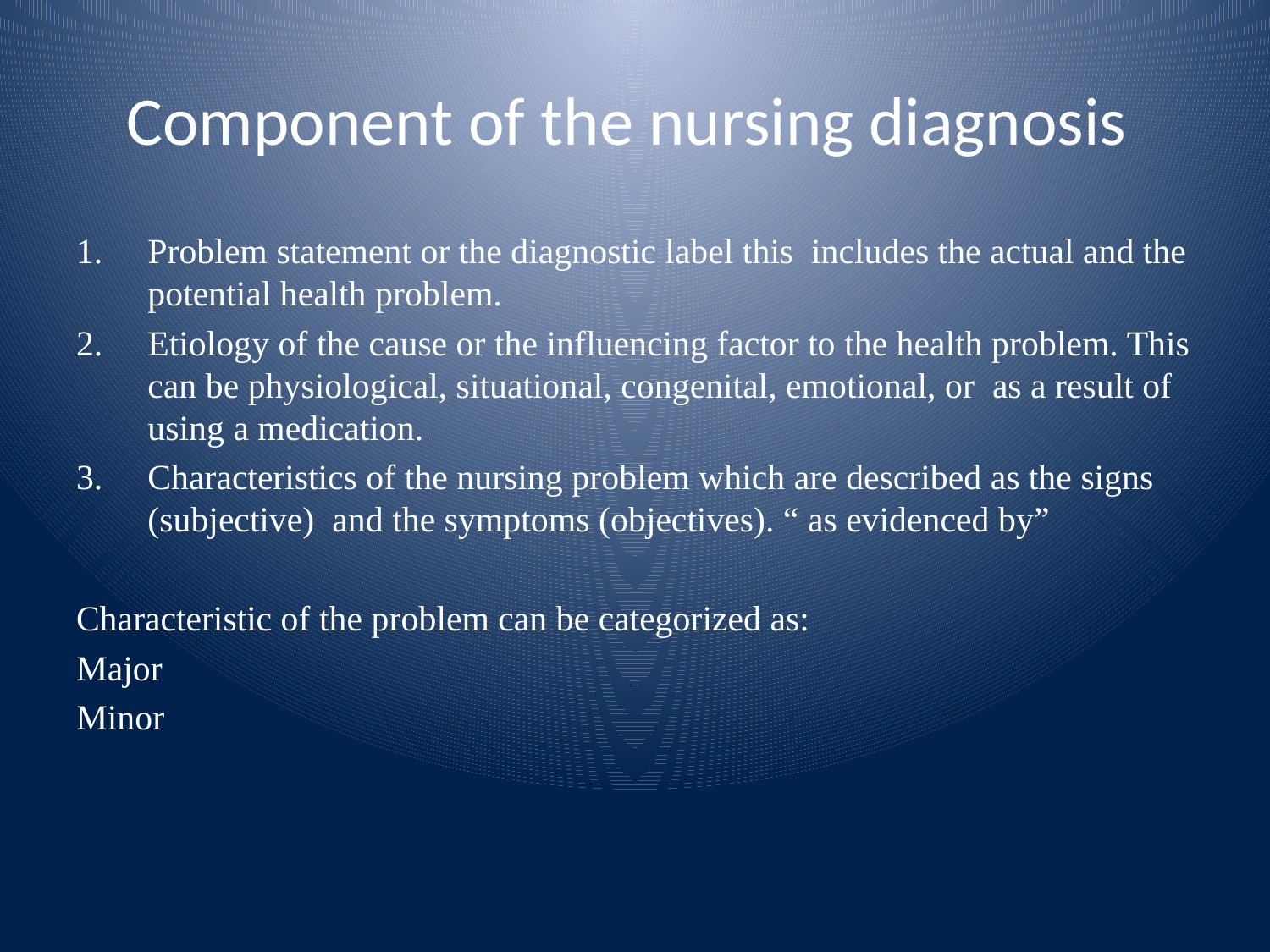

# Component of the nursing diagnosis
Problem statement or the diagnostic label this  includes the actual and the potential health problem.
Etiology of the cause or the influencing factor to the health problem. This can be physiological, situational, congenital, emotional, or  as a result of using a medication.
Characteristics of the nursing problem which are described as the signs (subjective)  and the symptoms (objectives). “ as evidenced by”

Characteristic of the problem can be categorized as:
Major
Minor